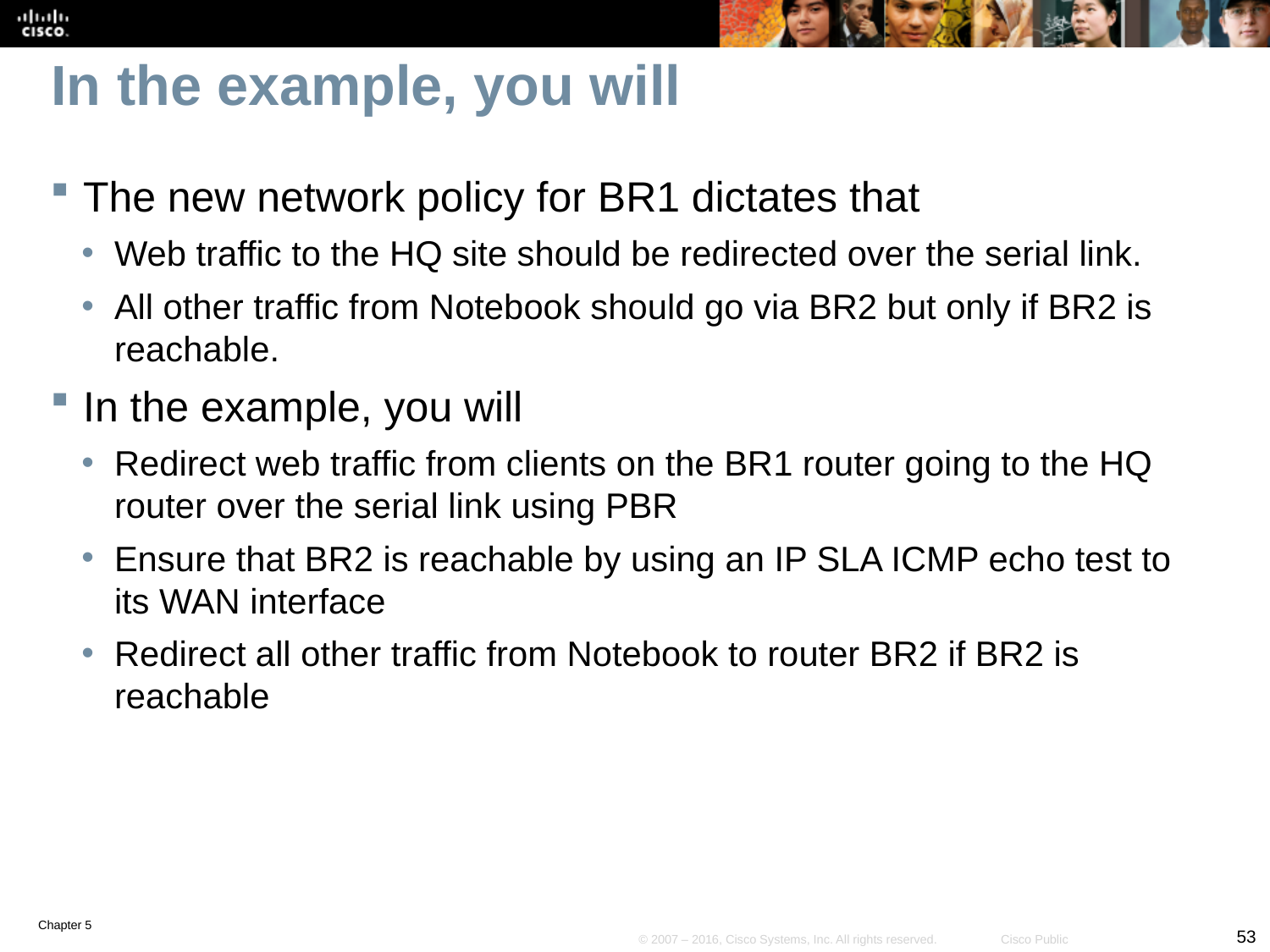

# In the example, you will
The new network policy for BR1 dictates that
Web traffic to the HQ site should be redirected over the serial link.
All other traffic from Notebook should go via BR2 but only if BR2 is reachable.
In the example, you will
Redirect web traffic from clients on the BR1 router going to the HQ router over the serial link using PBR
Ensure that BR2 is reachable by using an IP SLA ICMP echo test to its WAN interface
Redirect all other traffic from Notebook to router BR2 if BR2 is reachable